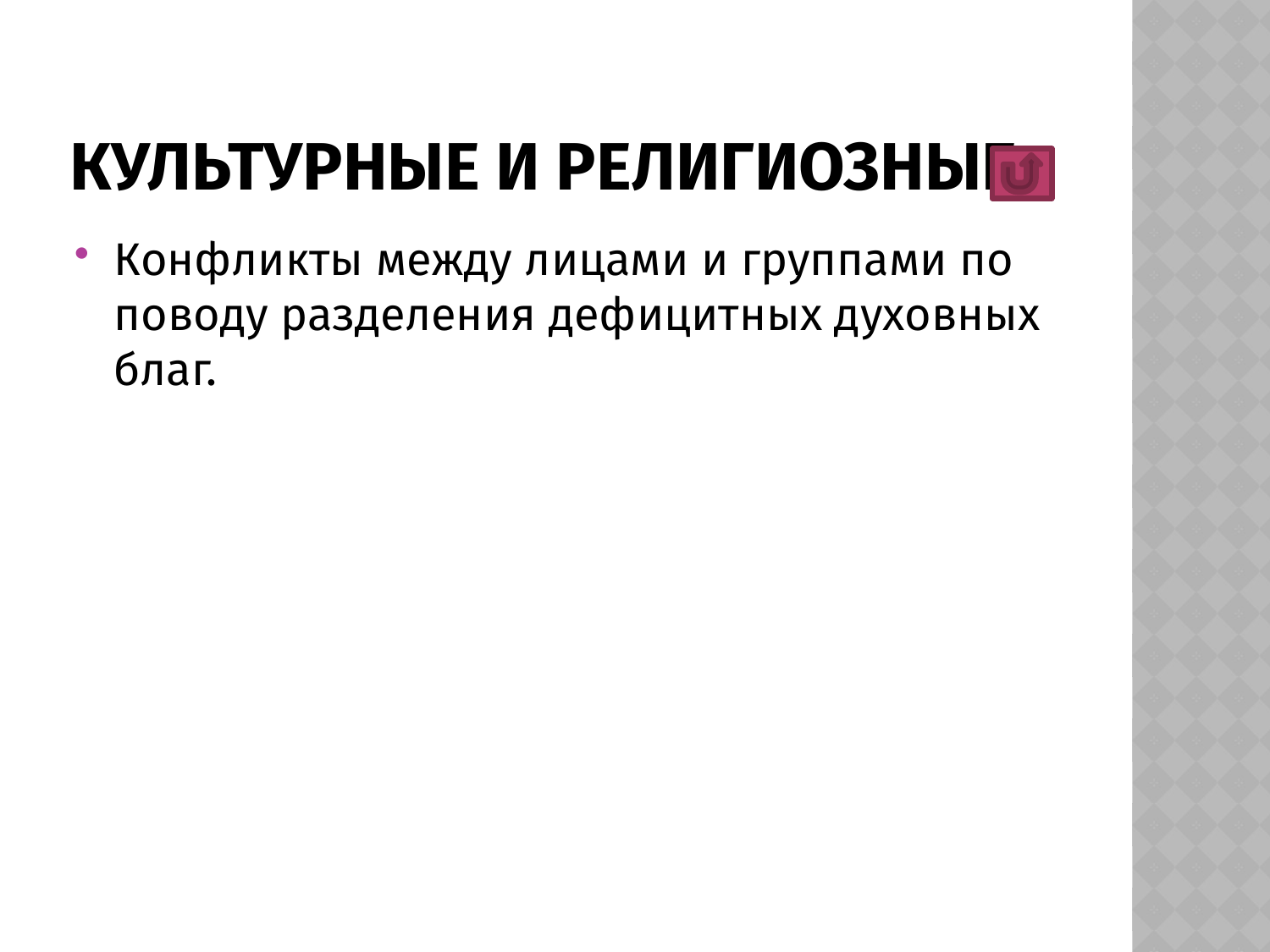

# Культурные и религиозные

Конфликты между лицами и группами по поводу разделения дефицитных духовных благ.